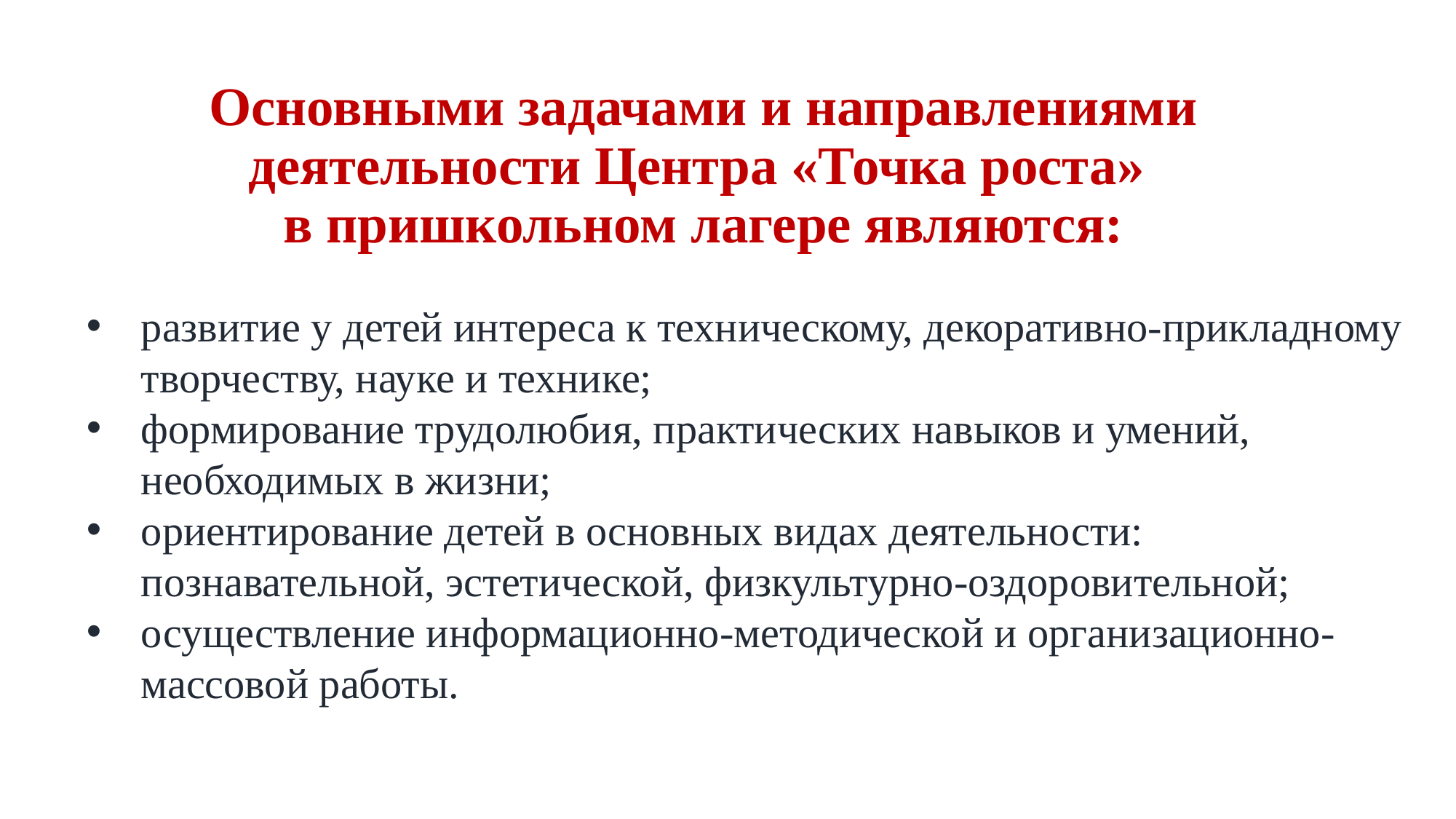

# Основными задачами и направлениями деятельности Центра «Точка роста» в пришкольном лагере являются:
развитие у детей интереса к техническому, декоративно-прикладному творчеству, науке и технике;
формирование трудолюбия, практических навыков и умений, необходимых в жизни;
ориентирование детей в основных видах деятельности: познавательной, эстетической, физкультурно-оздоровительной;
осуществление информационно-методической и организационно-массовой работы.